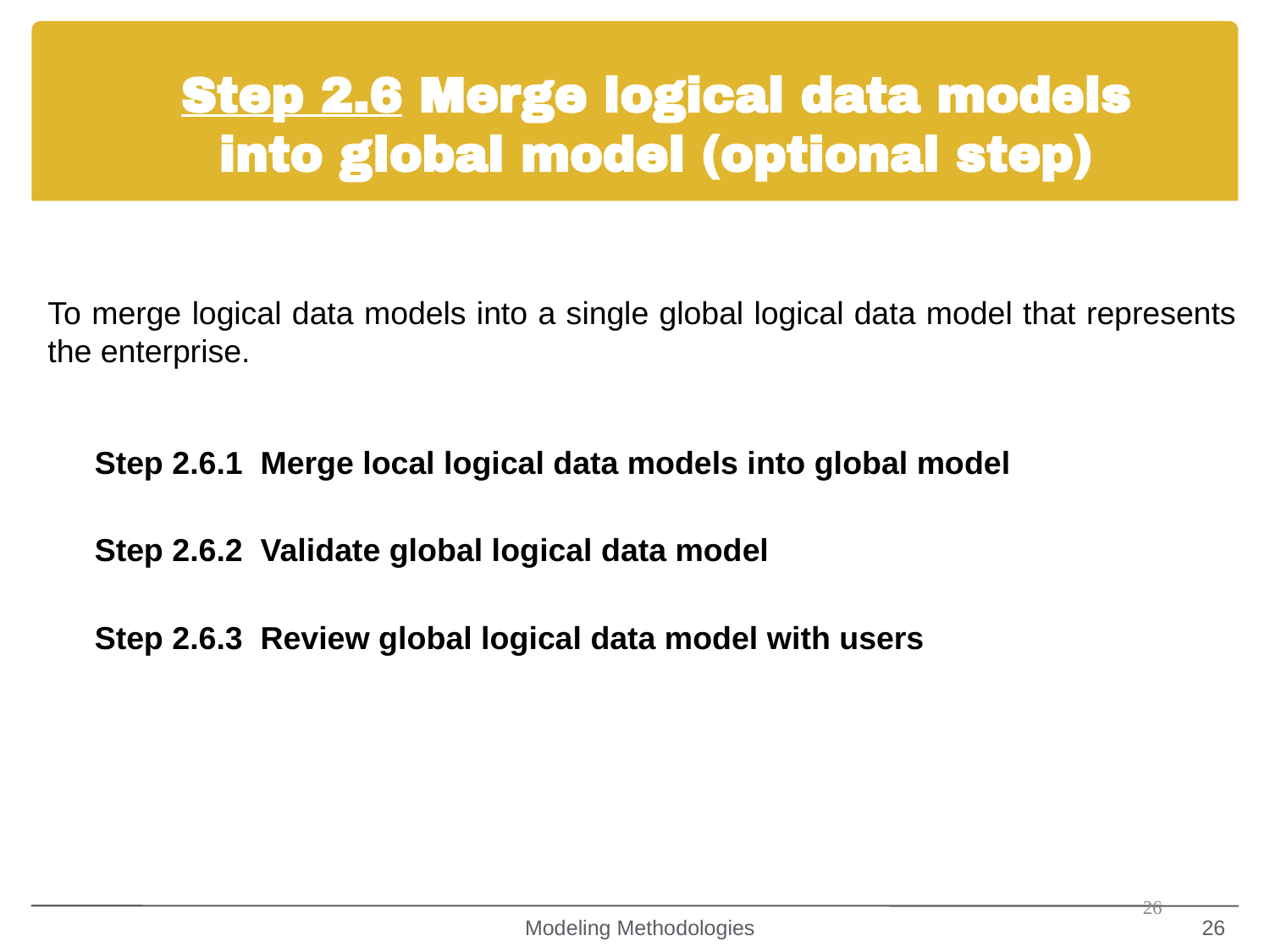

Step 2.6 Merge logical data models into global model (optional step)

To merge logical data models into a single global logical data model that represents the enterprise.

Step 2.6.1  Merge local logical data models into global model
Step 2.6.2  Validate global logical data model
Step 2.6.3  Review global logical data model with users
26
Modeling Methodologies
26